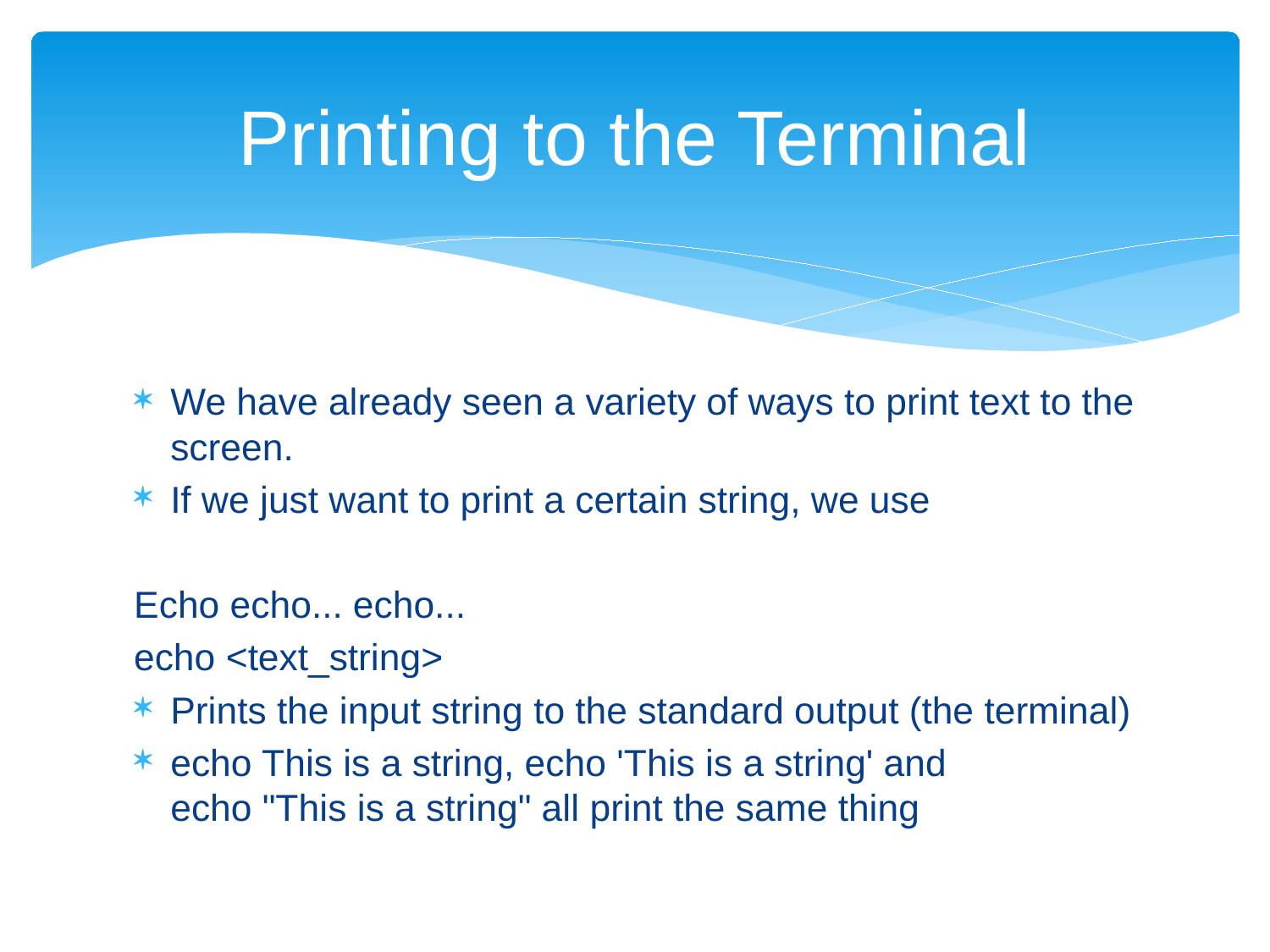

# Printing to the Terminal
We have already seen a variety of ways to print text to the screen.
If we just want to print a certain string, we use

Echo echo... echo...
echo <text_string>
Prints the input string to the standard output (the terminal)
echo This is a string, echo 'This is a string' and
echo "This is a string" all print the same thing